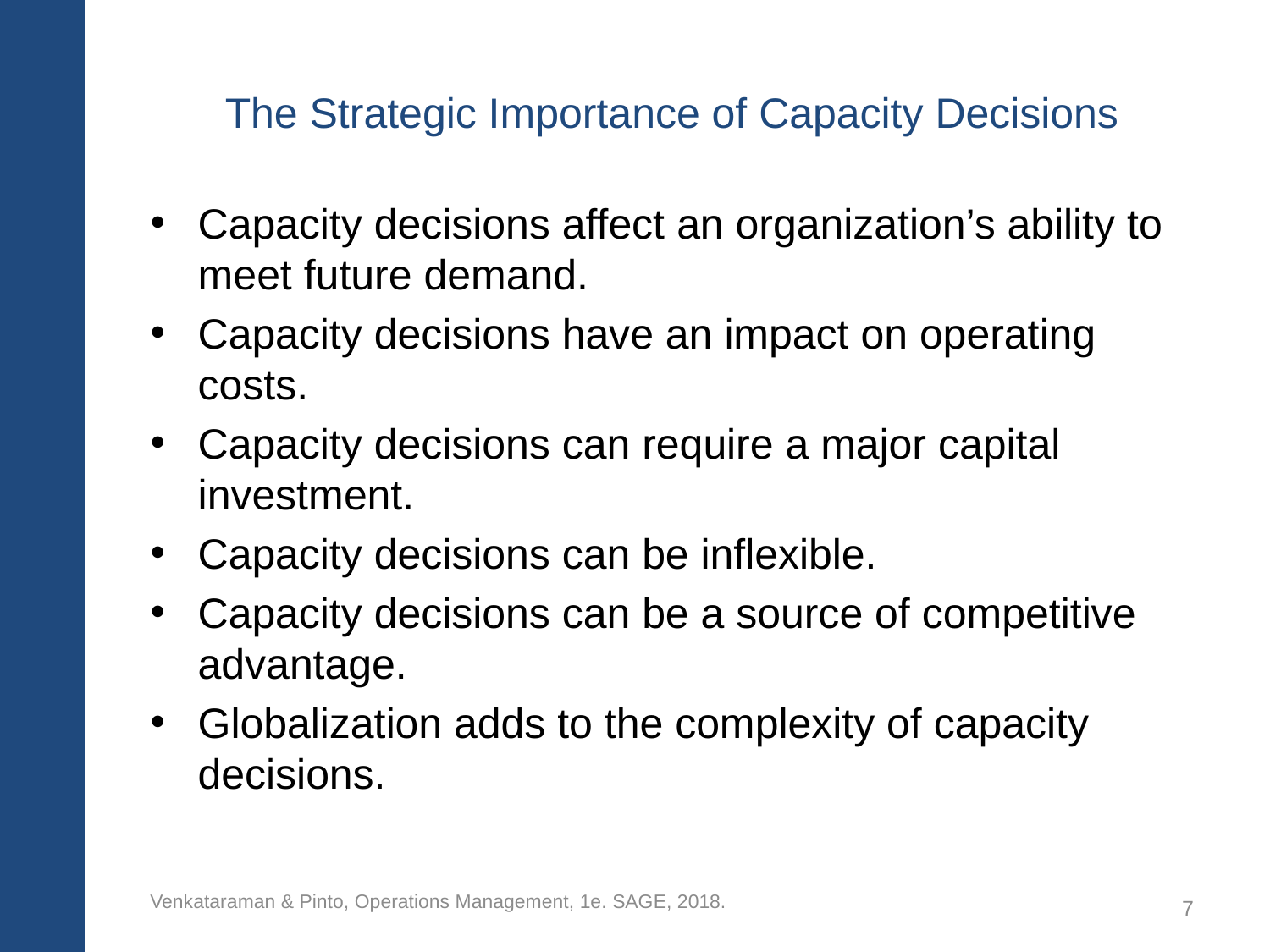

# The Strategic Importance of Capacity Decisions
Capacity decisions affect an organization’s ability to meet future demand.
Capacity decisions have an impact on operating costs.
Capacity decisions can require a major capital investment.
Capacity decisions can be inflexible.
Capacity decisions can be a source of competitive advantage.
Globalization adds to the complexity of capacity decisions.
Venkataraman & Pinto, Operations Management, 1e. SAGE, 2018.
7